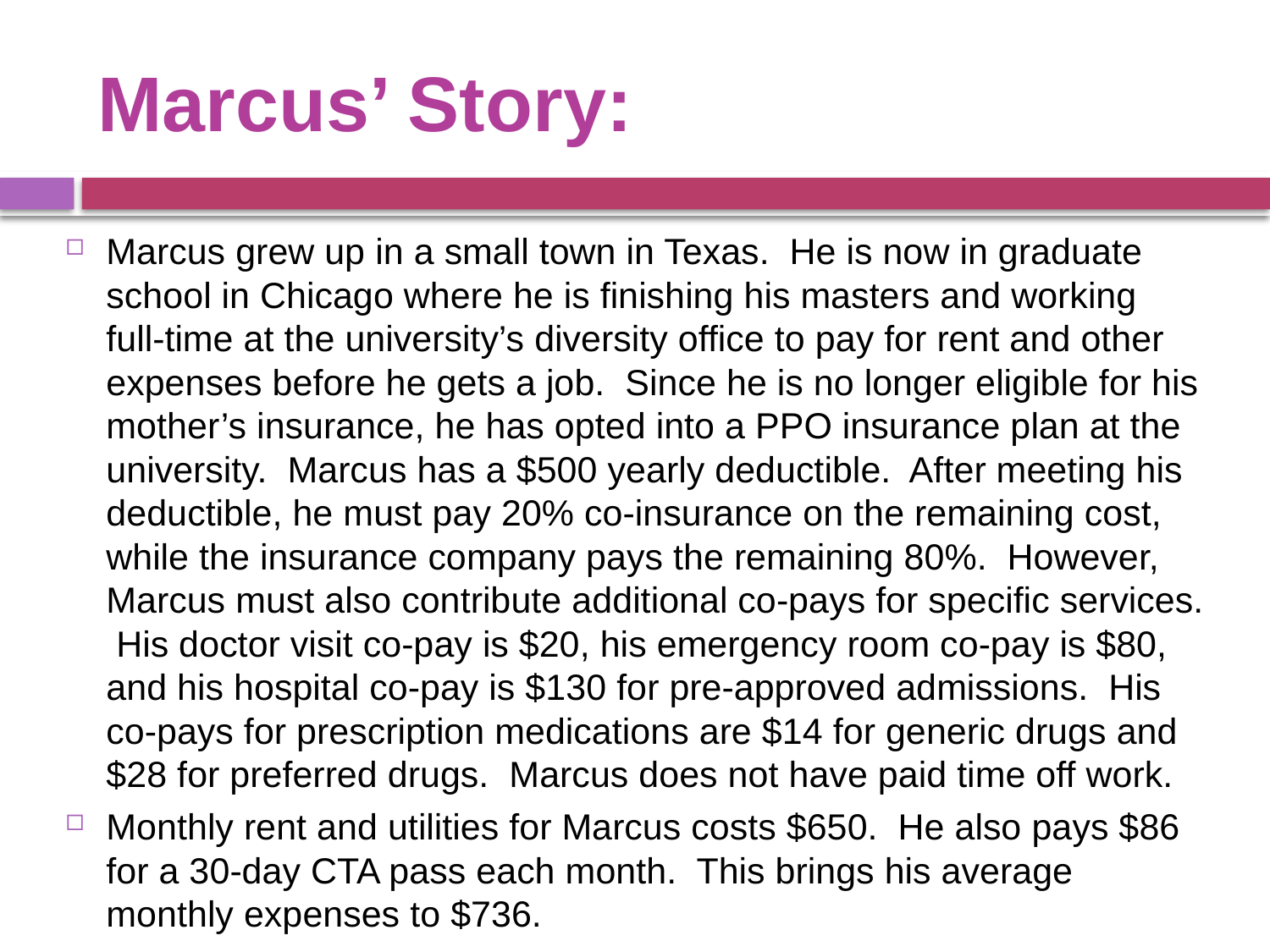

# Marcus’ Story:
Marcus grew up in a small town in Texas.  He is now in graduate school in Chicago where he is finishing his masters and working full-time at the university’s diversity office to pay for rent and other expenses before he gets a job.  Since he is no longer eligible for his mother’s insurance, he has opted into a PPO insurance plan at the university.  Marcus has a $500 yearly deductible.  After meeting his deductible, he must pay 20% co-insurance on the remaining cost, while the insurance company pays the remaining 80%.  However, Marcus must also contribute additional co-pays for specific services.  His doctor visit co-pay is $20, his emergency room co-pay is $80, and his hospital co-pay is $130 for pre-approved admissions.  His co-pays for prescription medications are $14 for generic drugs and $28 for preferred drugs.  Marcus does not have paid time off work.
Monthly rent and utilities for Marcus costs $650.  He also pays $86 for a 30-day CTA pass each month.  This brings his average monthly expenses to $736.